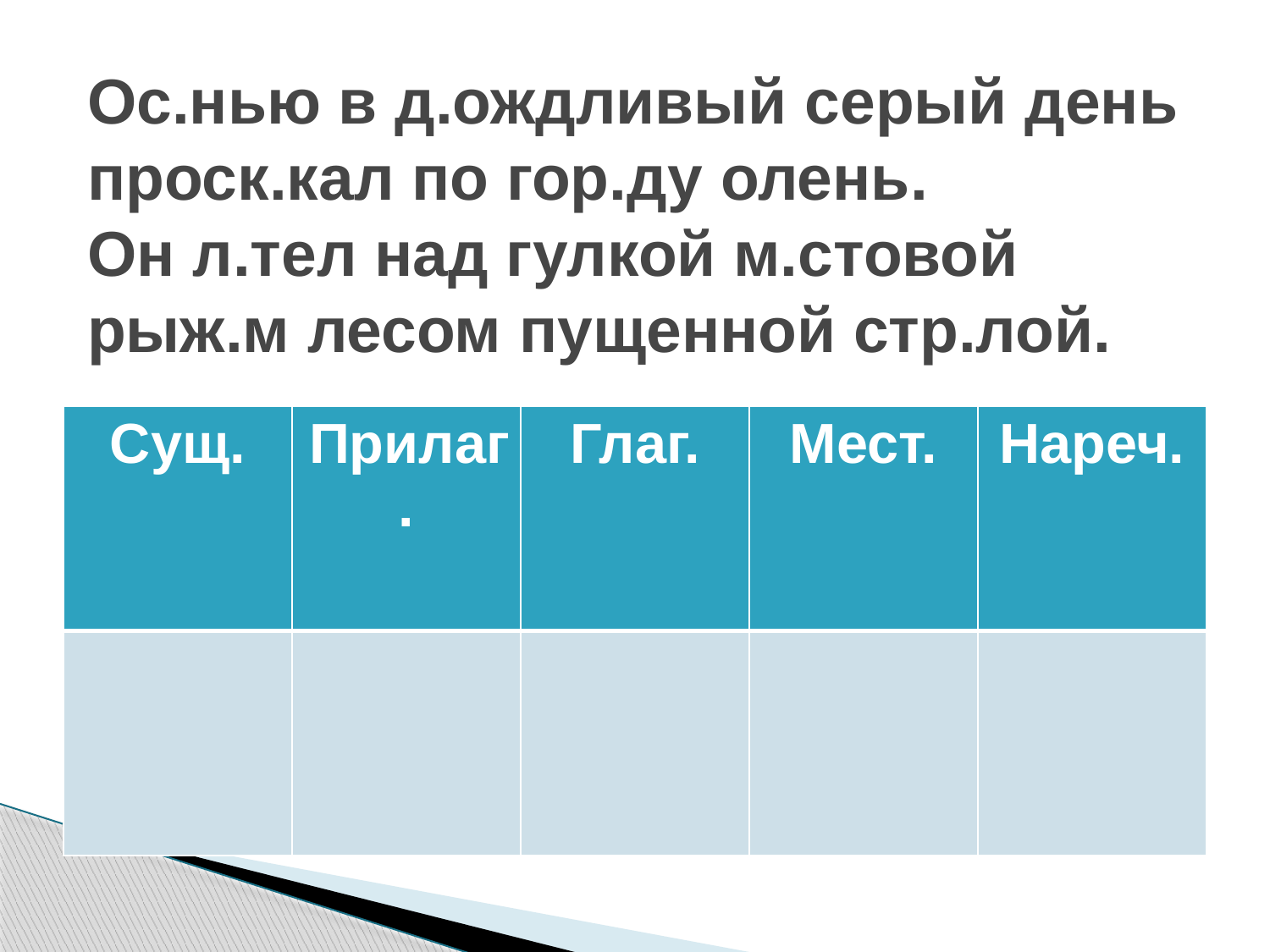

# Ос.нью в д.ождливый серый день проск.кал по гор.ду олень. Он л.тел над гулкой м.стовой рыж.м лесом пущенной стр.лой.
| Сущ. | Прилаг. | Глаг. | Мест. | Нареч. |
| --- | --- | --- | --- | --- |
|  |  |  |  |  |